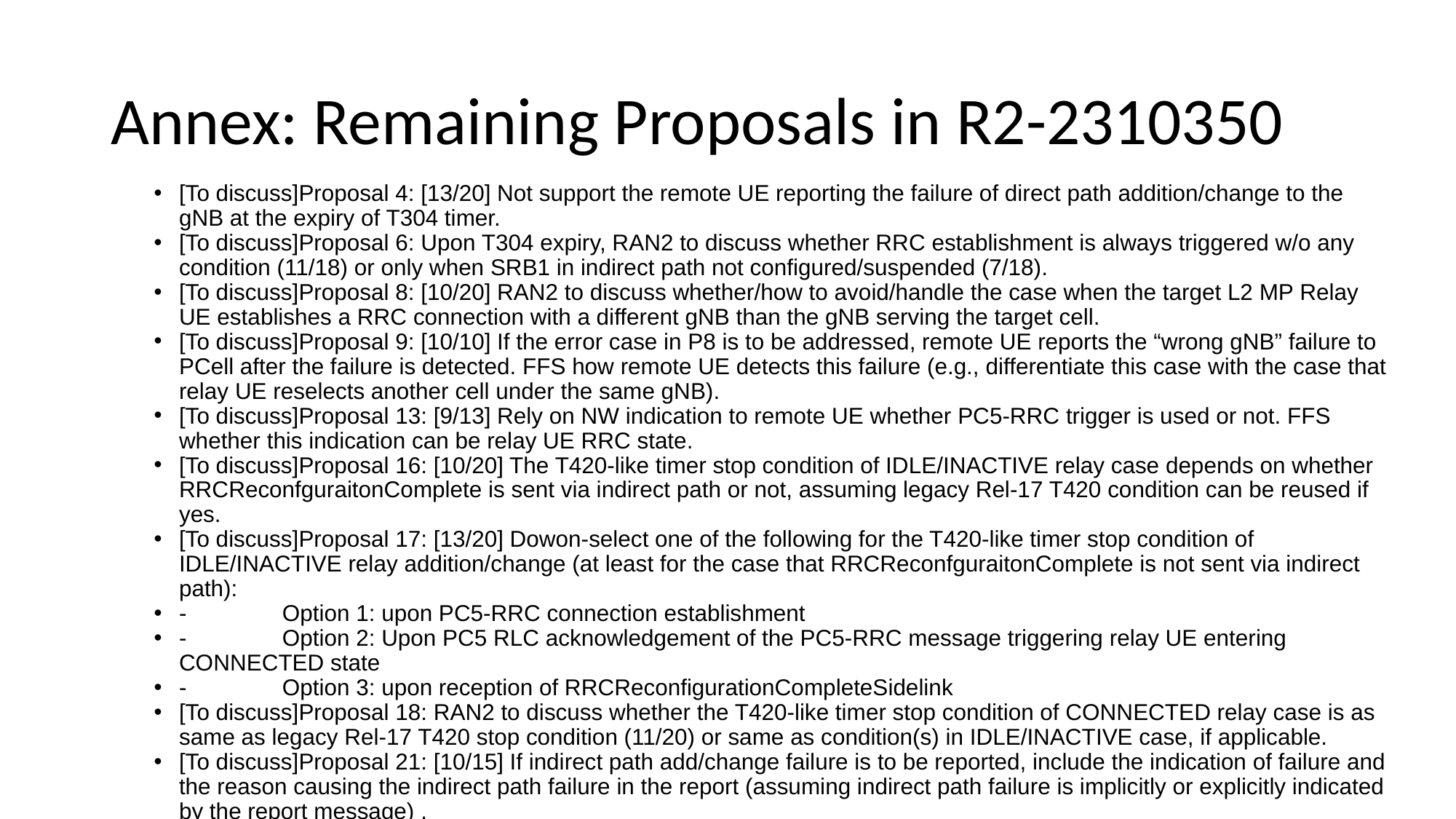

# Annex: Remaining Proposals in R2-2310350
[To discuss]Proposal 4: [13/20] Not support the remote UE reporting the failure of direct path addition/change to the gNB at the expiry of T304 timer.
[To discuss]Proposal 6: Upon T304 expiry, RAN2 to discuss whether RRC establishment is always triggered w/o any condition (11/18) or only when SRB1 in indirect path not configured/suspended (7/18).
[To discuss]Proposal 8: [10/20] RAN2 to discuss whether/how to avoid/handle the case when the target L2 MP Relay UE establishes a RRC connection with a different gNB than the gNB serving the target cell.
[To discuss]Proposal 9: [10/10] If the error case in P8 is to be addressed, remote UE reports the “wrong gNB” failure to PCell after the failure is detected. FFS how remote UE detects this failure (e.g., differentiate this case with the case that relay UE reselects another cell under the same gNB).
[To discuss]Proposal 13: [9/13] Rely on NW indication to remote UE whether PC5-RRC trigger is used or not. FFS whether this indication can be relay UE RRC state.
[To discuss]Proposal 16: [10/20] The T420-like timer stop condition of IDLE/INACTIVE relay case depends on whether RRCReconfguraitonComplete is sent via indirect path or not, assuming legacy Rel-17 T420 condition can be reused if yes.
[To discuss]Proposal 17: [13/20] Dowon-select one of the following for the T420-like timer stop condition of IDLE/INACTIVE relay addition/change (at least for the case that RRCReconfguraitonComplete is not sent via indirect path):
-	Option 1: upon PC5-RRC connection establishment
-	Option 2: Upon PC5 RLC acknowledgement of the PC5-RRC message triggering relay UE entering CONNECTED state
-	Option 3: upon reception of RRCReconfigurationCompleteSidelink
[To discuss]Proposal 18: RAN2 to discuss whether the T420-like timer stop condition of CONNECTED relay case is as same as legacy Rel-17 T420 stop condition (11/20) or same as condition(s) in IDLE/INACTIVE case, if applicable.
[To discuss]Proposal 21: [10/15] If indirect path add/change failure is to be reported, include the indication of failure and the reason causing the indirect path failure in the report (assuming indirect path failure is implicitly or explicitly indicated by the report message) .